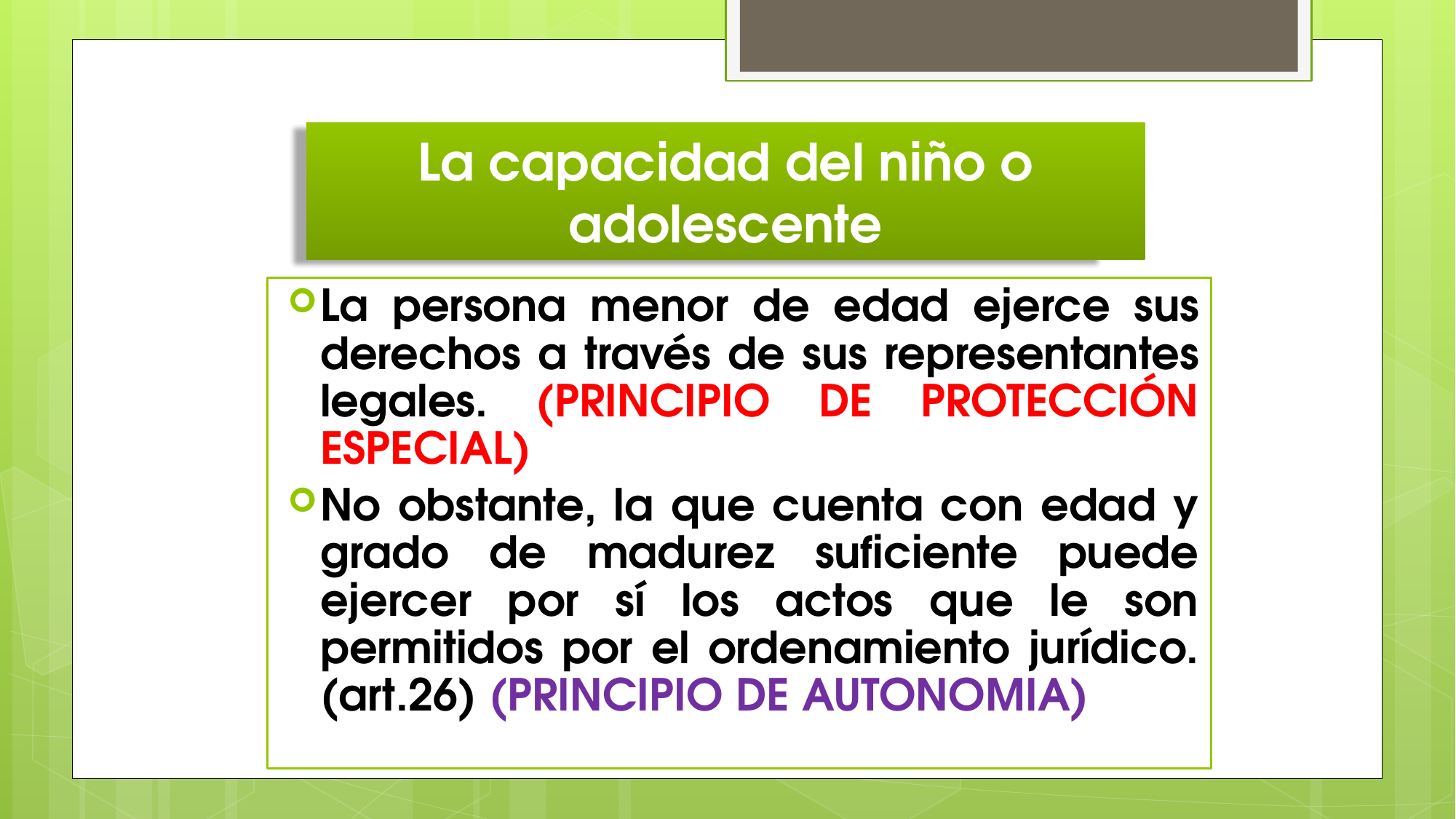

# La capacidad del niño o adolescente
La persona menor de edad ejerce sus derechos a través de sus representantes legales. (PRINCIPIO DE PROTECCIÓN ESPECIAL)
No obstante, la que cuenta con edad y grado de madurez suficiente puede ejercer por sí los actos que le son permitidos por el ordenamiento jurídico. (art.26) (PRINCIPIO DE AUTONOMIA)